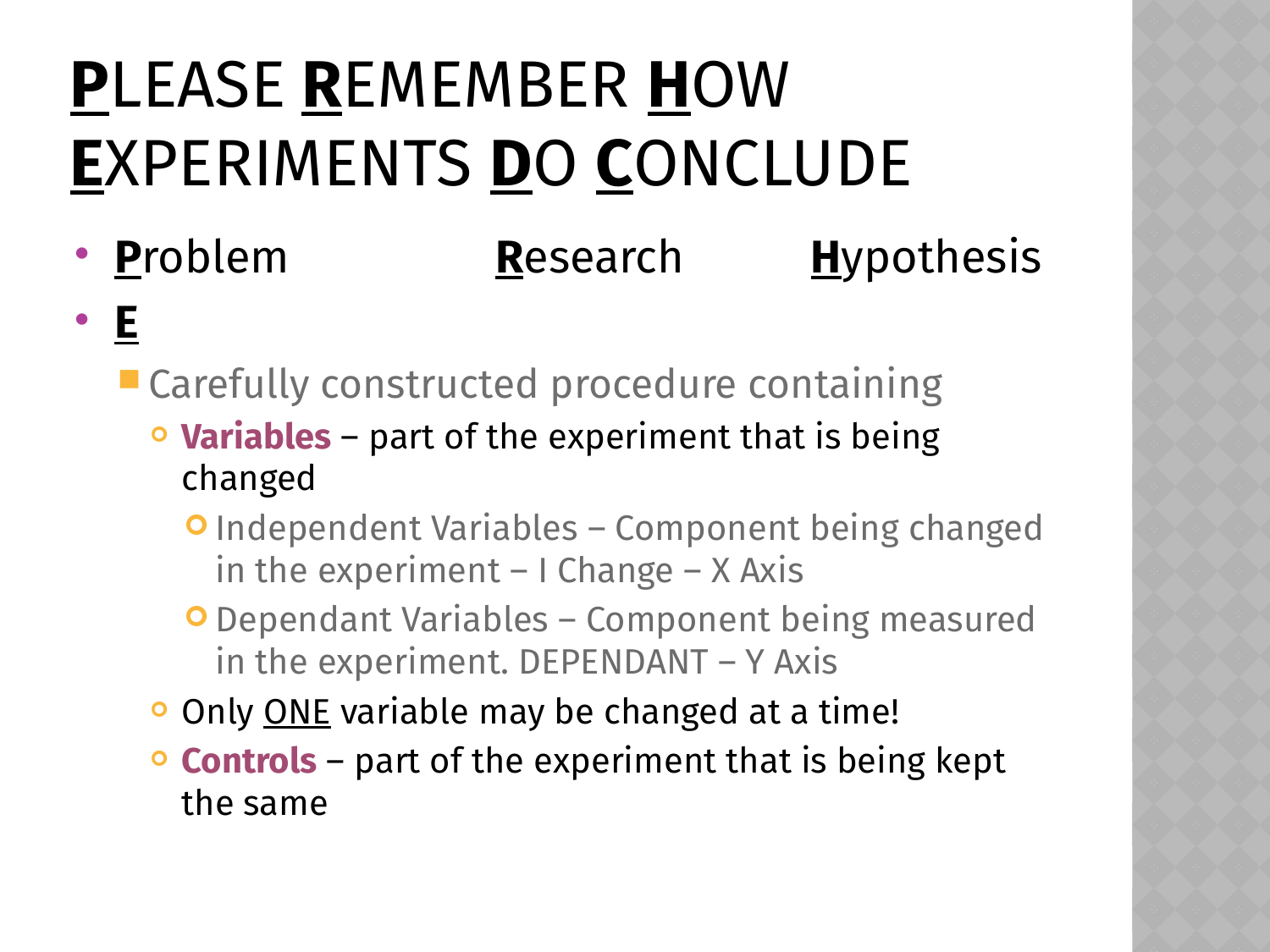

# Please remember how experiments do conclude
Problem 		Research    	     Hypothesis
E xperiment:
Carefully constructed procedure containing
Variables – part of the experiment that is being changed
Independent Variables – Component being changed in the experiment – I Change – X Axis
Dependant Variables – Component being measured in the experiment. DEPENDANT – Y Axis
Only ONE variable may be changed at a time!
Controls – part of the experiment that is being kept the same